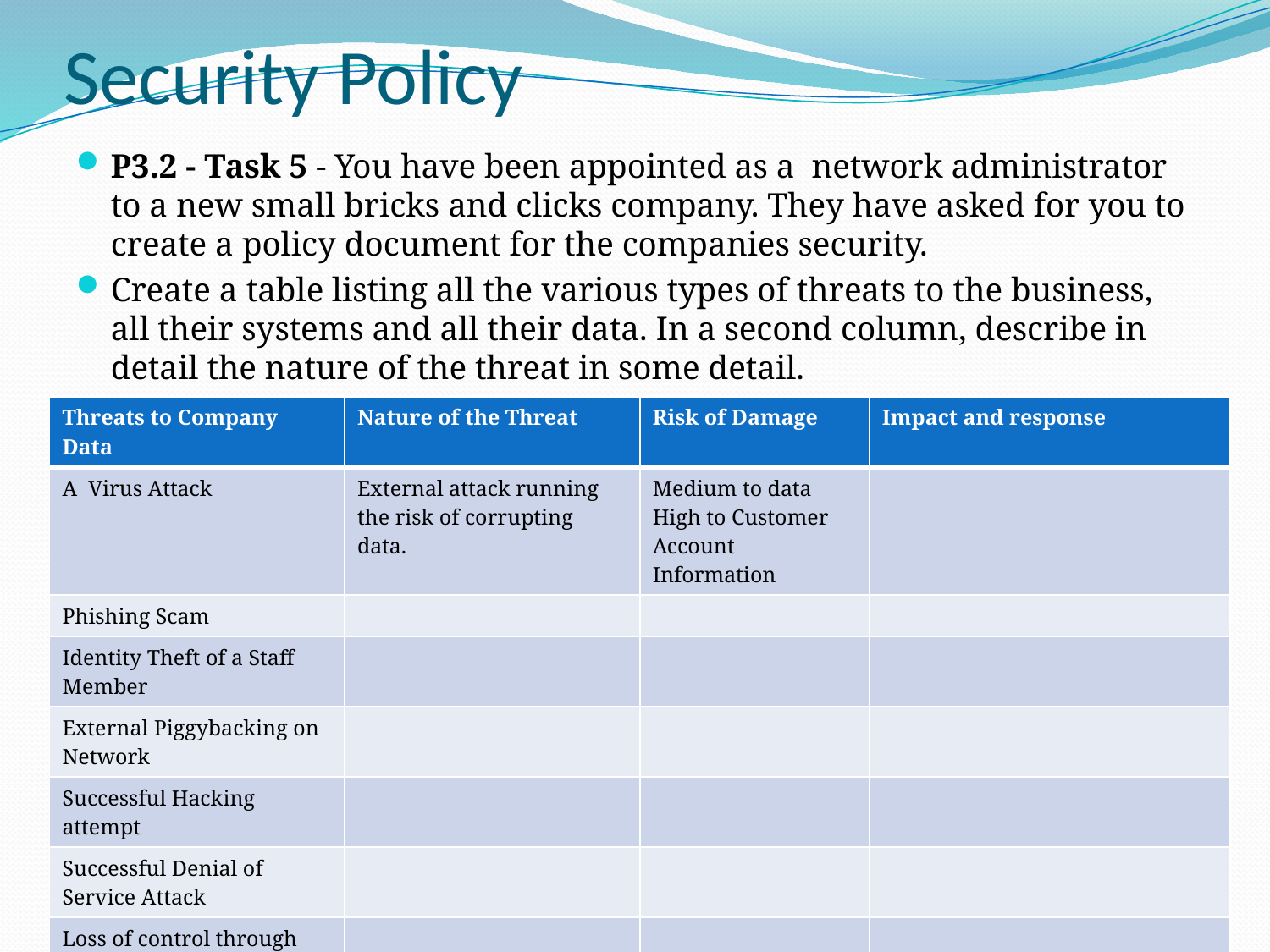

# Security Policy
P3.2 - Task 5 - You have been appointed as a  network administrator to a new small bricks and clicks company. They have asked for you to create a policy document for the companies security.
Create a table listing all the various types of threats to the business, all their systems and all their data. In a second column, describe in detail the nature of the threat in some detail.

| Threats to Company Data | Nature of the Threat | Risk of Damage | Impact and response |
| --- | --- | --- | --- |
| A Virus Attack | External attack running the risk of corrupting data. | Medium to data High to Customer Account Information |  |
| Phishing Scam |  |  |  |
| Identity Theft of a Staff Member |  |  |  |
| External Piggybacking on Network |  |  |  |
| Successful Hacking attempt |  |  |  |
| Successful Denial of Service Attack |  |  |  |
| Loss of control through Spyware and Malware |  |  |  |